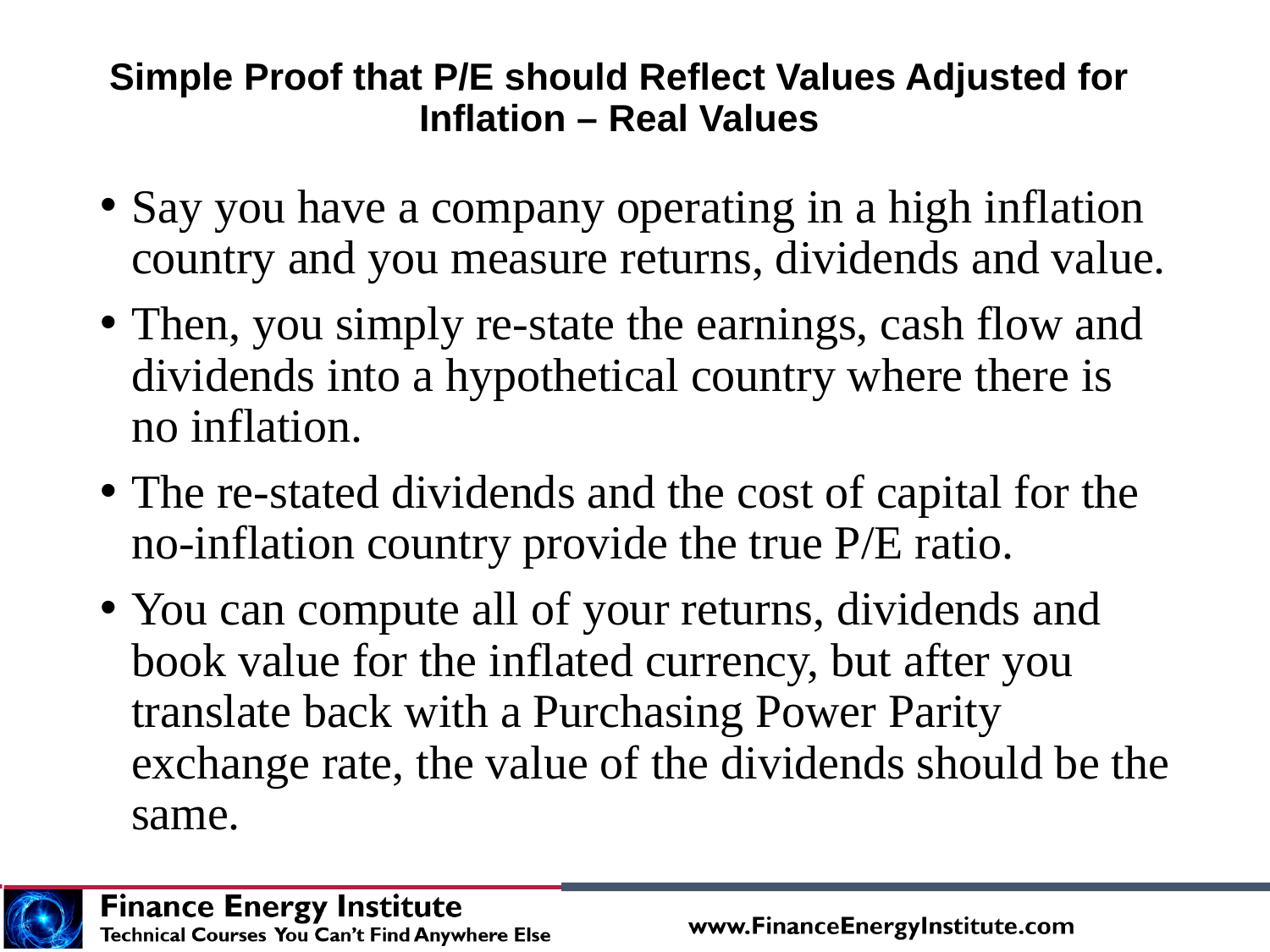

# Simple Proof that P/E should Reflect Values Adjusted for Inflation – Real Values
Say you have a company operating in a high inflation country and you measure returns, dividends and value.
Then, you simply re-state the earnings, cash flow and dividends into a hypothetical country where there is no inflation.
The re-stated dividends and the cost of capital for the no-inflation country provide the true P/E ratio.
You can compute all of your returns, dividends and book value for the inflated currency, but after you translate back with a Purchasing Power Parity exchange rate, the value of the dividends should be the same.